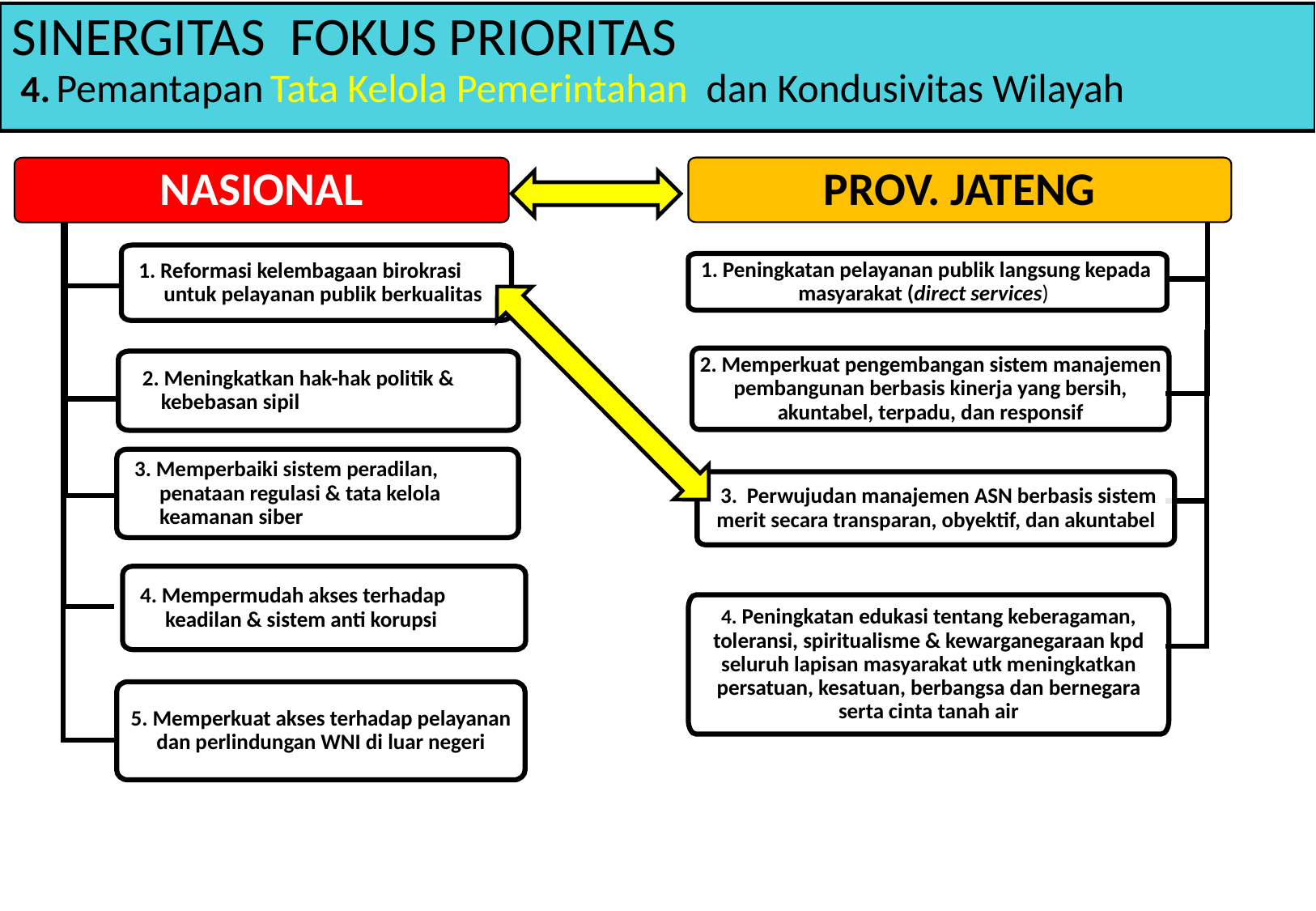

SINERGITAS  FOKUS PRIORITAS
 4. Pemantapan Tata Kelola Pemerintahan  dan Kondusivitas Wilayah

PROV. JATENG
NASIONAL

1. Reformasi kelembagaan birokrasi untuk pelayanan publik berkualitas
1. Peningkatan pelayanan publik langsung kepada masyarakat (direct services)

2. Memperkuat pengembangan sistem manajemen pembangunan berbasis kinerja yang bersih, akuntabel, terpadu, dan responsif
2. Meningkatkan hak-hak politik & kebebasan sipil

3. Memperbaiki sistem peradilan, penataan regulasi & tata kelola keamanan siber
 3.  Perwujudan manajemen ASN berbasis sistem merit secara transparan, obyektif, dan akuntabel

4. Mempermudah akses terhadap keadilan & sistem anti korupsi
4. Peningkatan edukasi tentang keberagaman, toleransi, spiritualisme & kewarganegaraan kpd seluruh lapisan masyarakat utk meningkatkan persatuan, kesatuan, berbangsa dan bernegara serta cinta tanah air
5. Memperkuat akses terhadap pelayanan dan perlindungan WNI di luar negeri